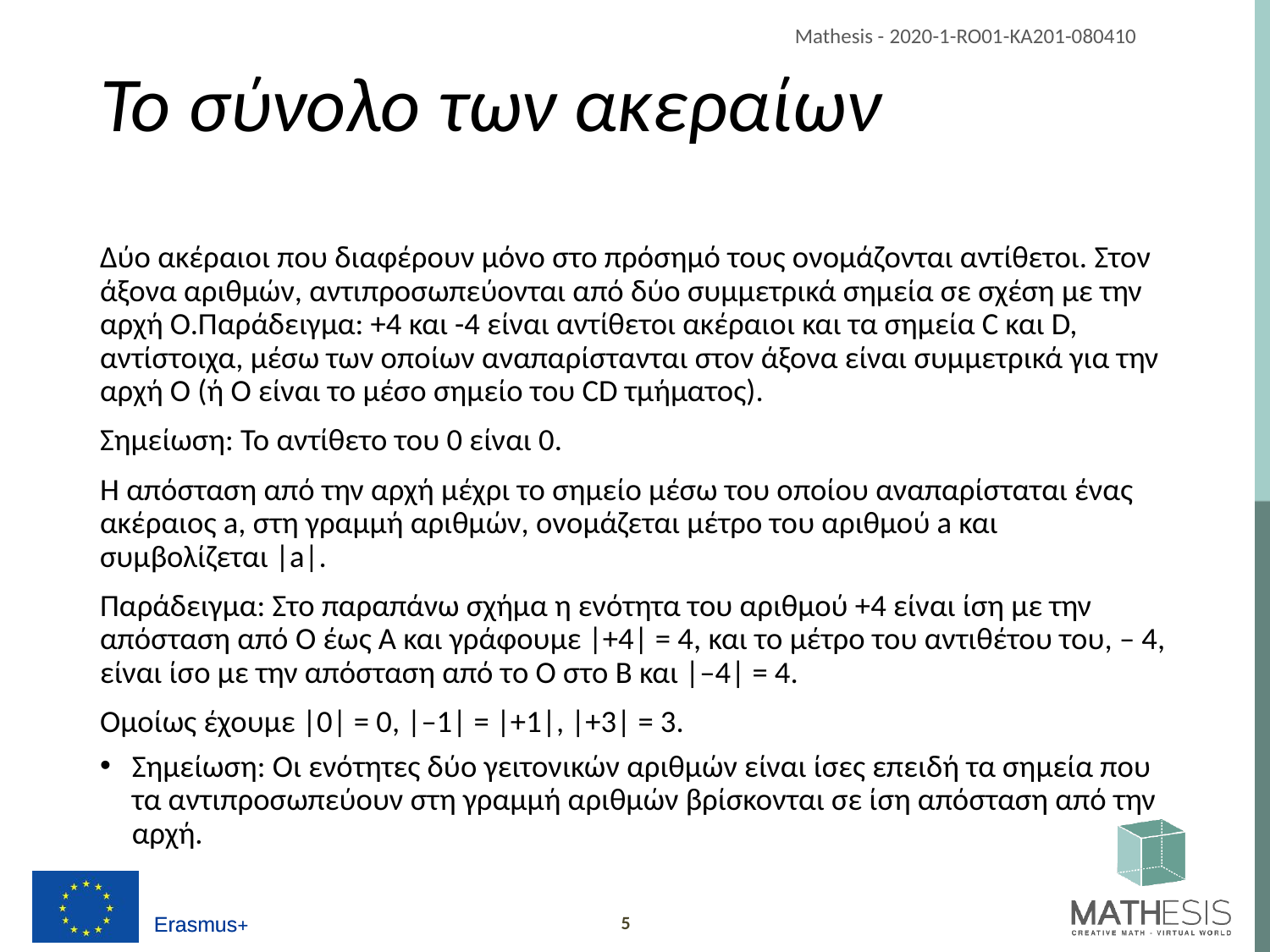

# Το σύνολο των ακεραίων

Δύο ακέραιοι που διαφέρουν μόνο στο πρόσημό τους ονομάζονται αντίθετοι. Στον άξονα αριθμών, αντιπροσωπεύονται από δύο συμμετρικά σημεία σε σχέση με την αρχή Ο.Παράδειγμα: +4 και -4 είναι αντίθετοι ακέραιοι και τα σημεία C και D, αντίστοιχα, μέσω των οποίων αναπαρίστανται στον άξονα είναι συμμετρικά για την αρχή O (ή O είναι το μέσο σημείο του CD τμήματος).
Σημείωση: Το αντίθετο του 0 είναι 0.
Η απόσταση από την αρχή μέχρι το σημείο μέσω του οποίου αναπαρίσταται ένας ακέραιος a, στη γραμμή αριθμών, ονομάζεται μέτρο του αριθμού a και συμβολίζεται |a|.
Παράδειγμα: Στο παραπάνω σχήμα η ενότητα του αριθμού +4 είναι ίση με την απόσταση από O έως A και γράφουμε |+4| = 4, και το μέτρο του αντιθέτου του, – 4, είναι ίσο με την απόσταση από το Ο στο Β και |–4| = 4.
Ομοίως έχουμε |0| = 0, |–1| = |+1|, |+3| = 3.
Σημείωση: Οι ενότητες δύο γειτονικών αριθμών είναι ίσες επειδή τα σημεία που τα αντιπροσωπεύουν στη γραμμή αριθμών βρίσκονται σε ίση απόσταση από την αρχή.